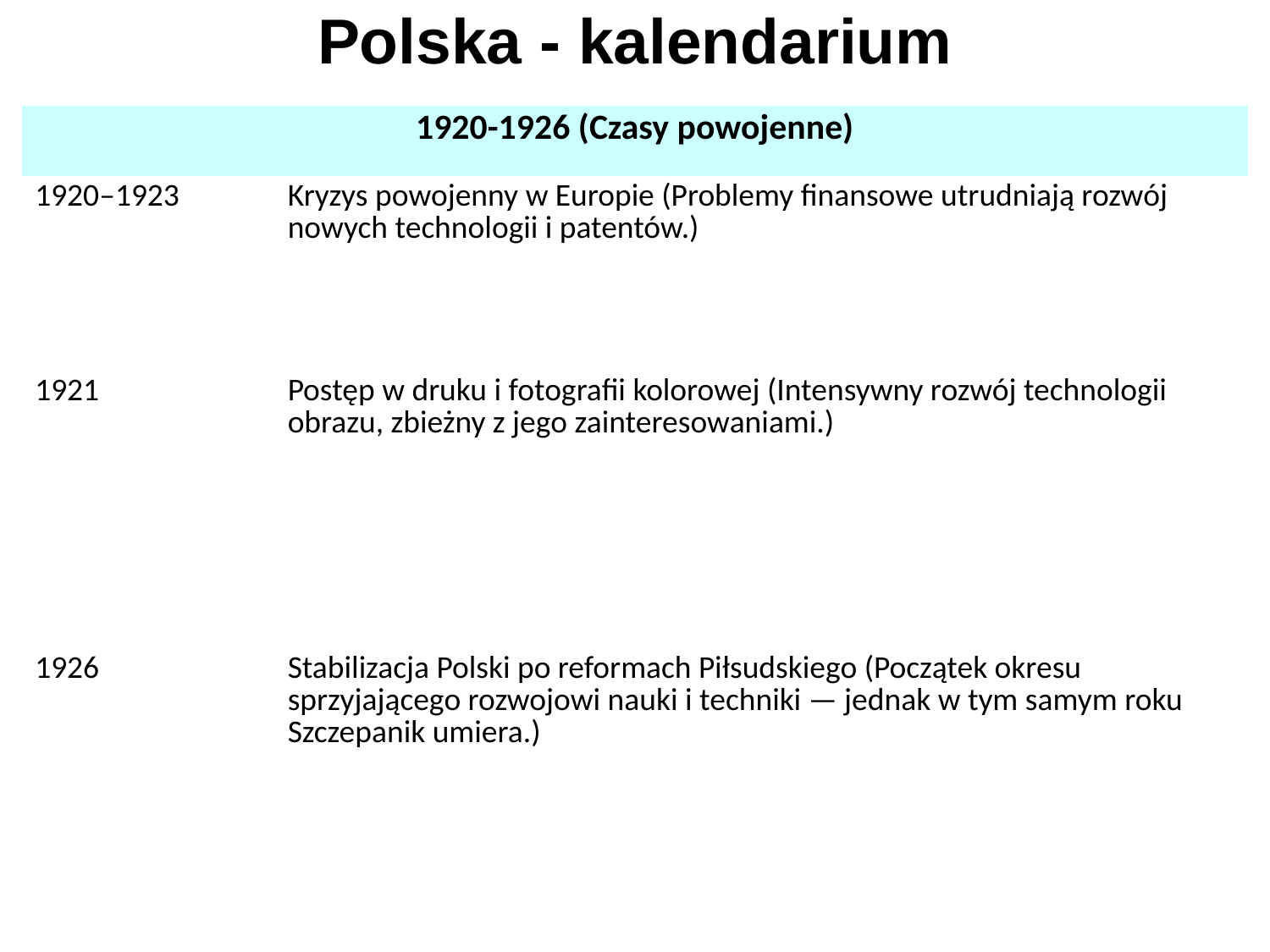

Polska - kalendarium
| 1920-1926 (Czasy powojenne) |  |
| --- | --- |
| 1920–1923 | Kryzys powojenny w Europie (Problemy finansowe utrudniają rozwój nowych technologii i patentów.) |
| 1921 | Postęp w druku i fotografii kolorowej (Intensywny rozwój technologii obrazu, zbieżny z jego zainteresowaniami.) |
| 1926 | Stabilizacja Polski po reformach Piłsudskiego (Początek okresu sprzyjającego rozwojowi nauki i techniki — jednak w tym samym roku Szczepanik umiera.) |